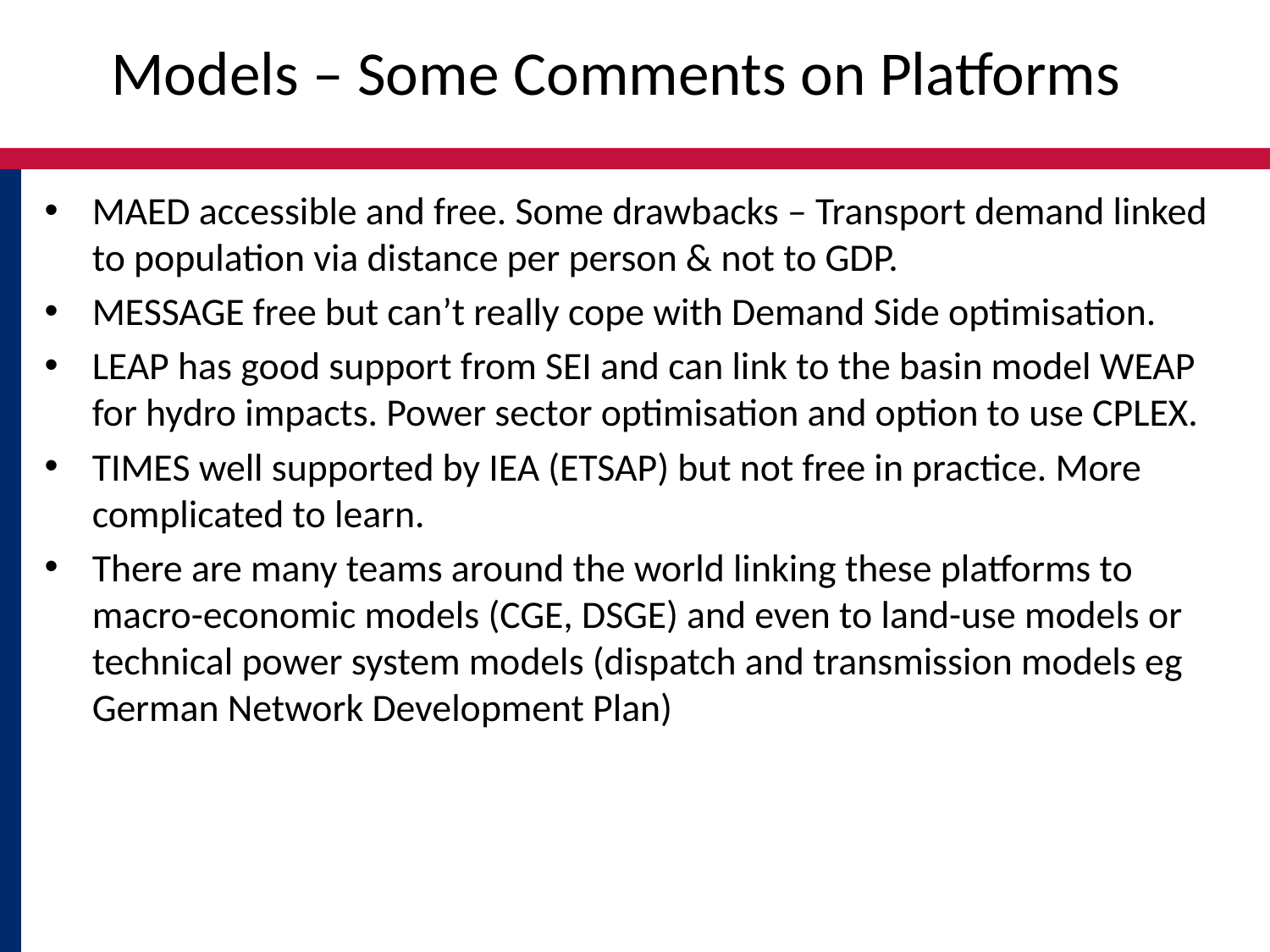

# Models – Some Comments on Platforms
MAED accessible and free. Some drawbacks – Transport demand linked to population via distance per person & not to GDP.
MESSAGE free but can’t really cope with Demand Side optimisation.
LEAP has good support from SEI and can link to the basin model WEAP for hydro impacts. Power sector optimisation and option to use CPLEX.
TIMES well supported by IEA (ETSAP) but not free in practice. More complicated to learn.
There are many teams around the world linking these platforms to macro-economic models (CGE, DSGE) and even to land-use models or technical power system models (dispatch and transmission models eg German Network Development Plan)